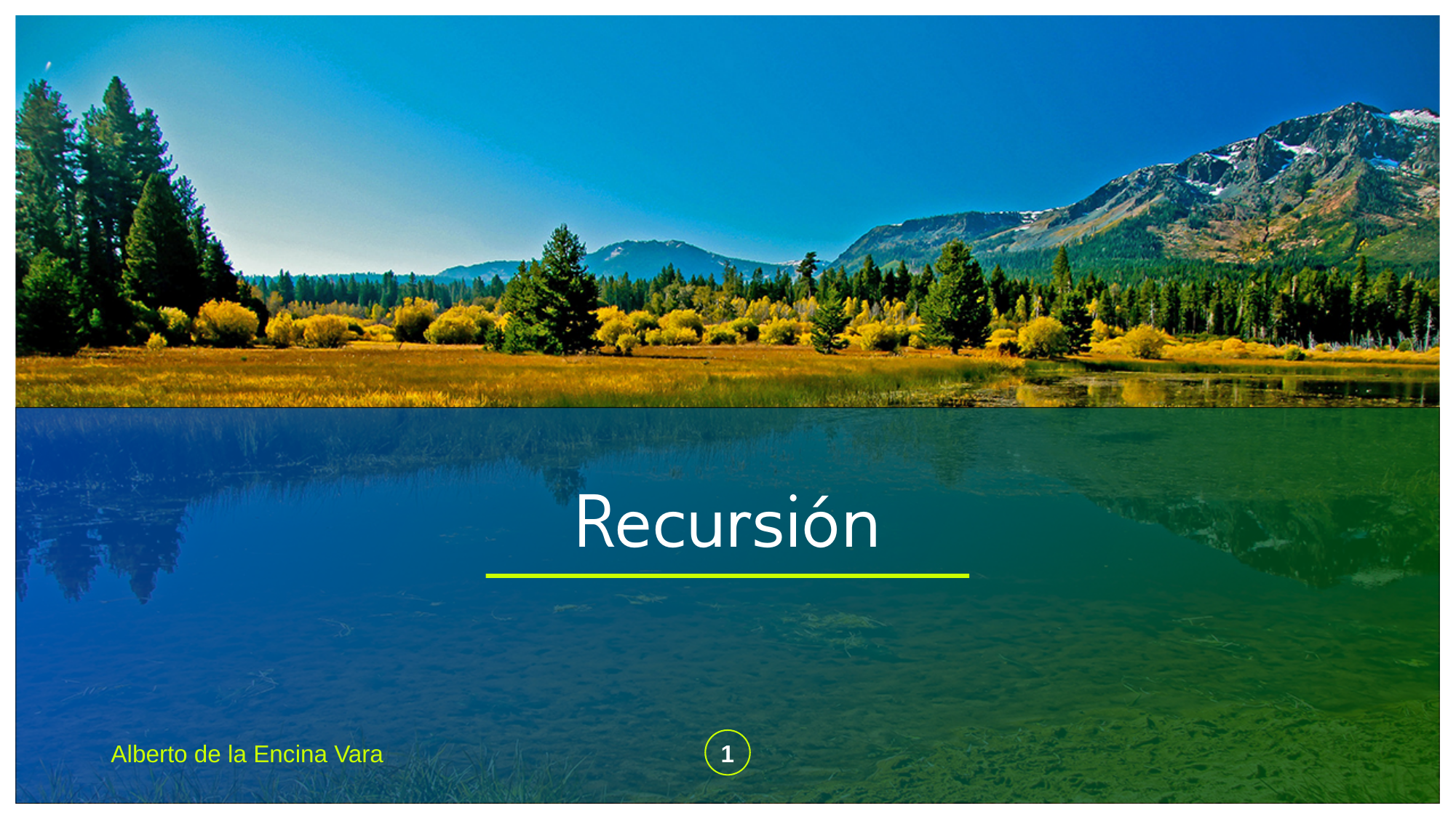

# Recursión

Alberto de la Encina Vara
1